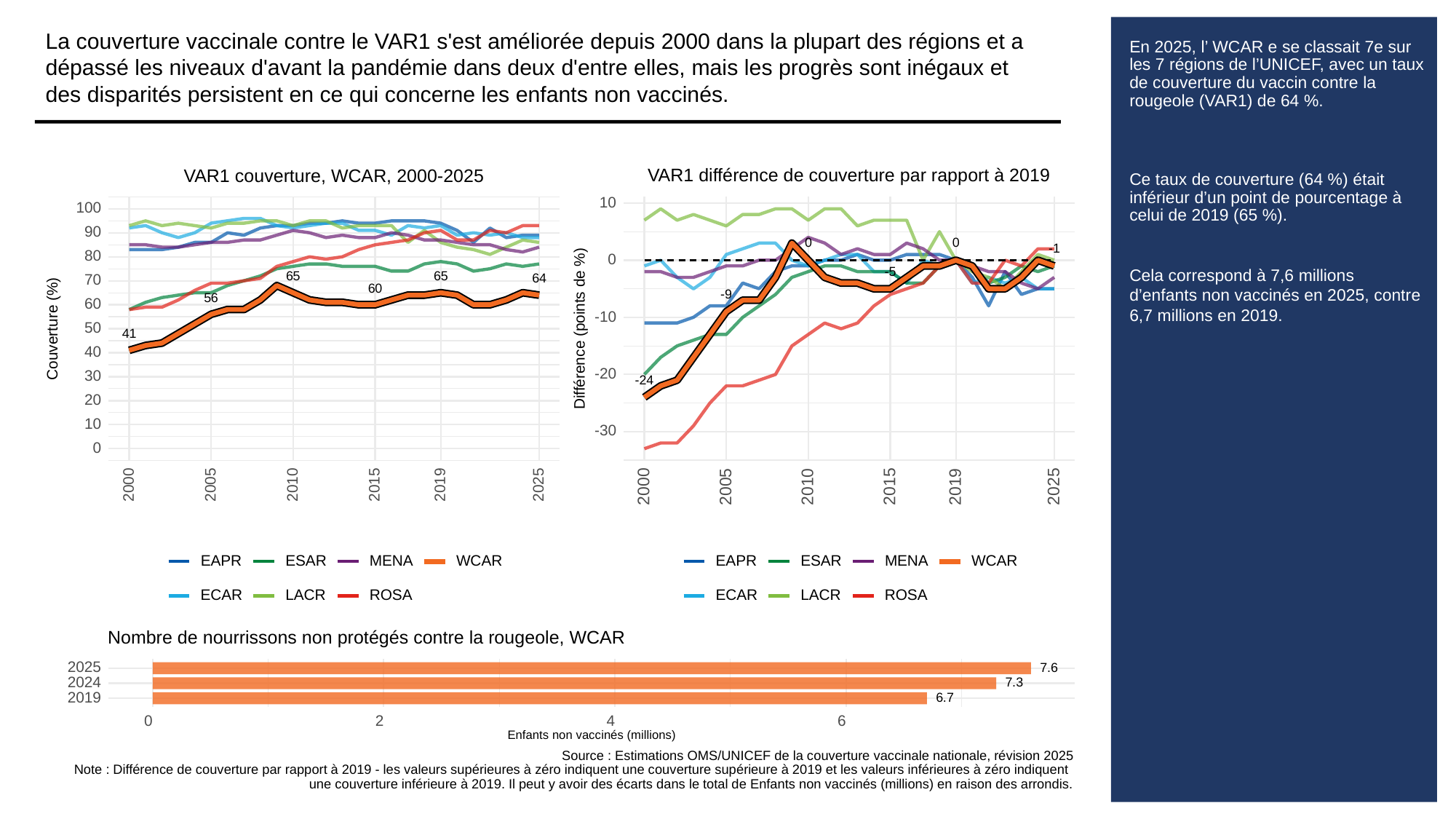

La couverture vaccinale contre le VAR1 s'est améliorée depuis 2000 dans la plupart des régions et a dépassé les niveaux d'avant la pandémie dans deux d'entre elles, mais les progrès sont inégaux et des disparités persistent en ce qui concerne les enfants non vaccinés.
# En 2025, l’ WCAR e se classait 7e sur les 7 régions de l’UNICEF, avec un taux de couverture du vaccin contre la rougeole (VAR1) de 64 %.

Ce taux de couverture (64 %) était inférieur d’un point de pourcentage à celui de 2019 (65 %).

Cela correspond à 7,6 millions d’enfants non vaccinés en 2025, contre 6,7 millions en 2019.

VAR1 différence de couverture par rapport à 2019
VAR1 couverture, WCAR, 2000-2025

10

100

90

0
0

-1

80

0

-5

65
65
64
70

60

-9

56
60

-10

Couverture (%)
Différence (points de %)
50

41

40

-20
30

-24

20

10

-30

0

2000
2005
2010
2015
2019
2025
2000
2005
2010
2015
2019
2025
ESAR
WCAR
ESAR
WCAR
EAPR
MENA
EAPR
MENA

ROSA
ROSA
ECAR
LACR
ECAR
LACR

Nombre de nourrissons non protégés contre la rougeole, WCAR

2025
7.6

2024
7.3

2019
6.7

0
6
2
4
Enfants non vaccinés (millions)
Source : Estimations OMS/UNICEF de la couverture vaccinale nationale, révision 2025
Note : Différence de couverture par rapport à 2019 - les valeurs supérieures à zéro indiquent une couverture supérieure à 2019 et les valeurs inférieures à zéro indiquent
une couverture inférieure à 2019. Il peut y avoir des écarts dans le total de Enfants non vaccinés (millions) en raison des arrondis.